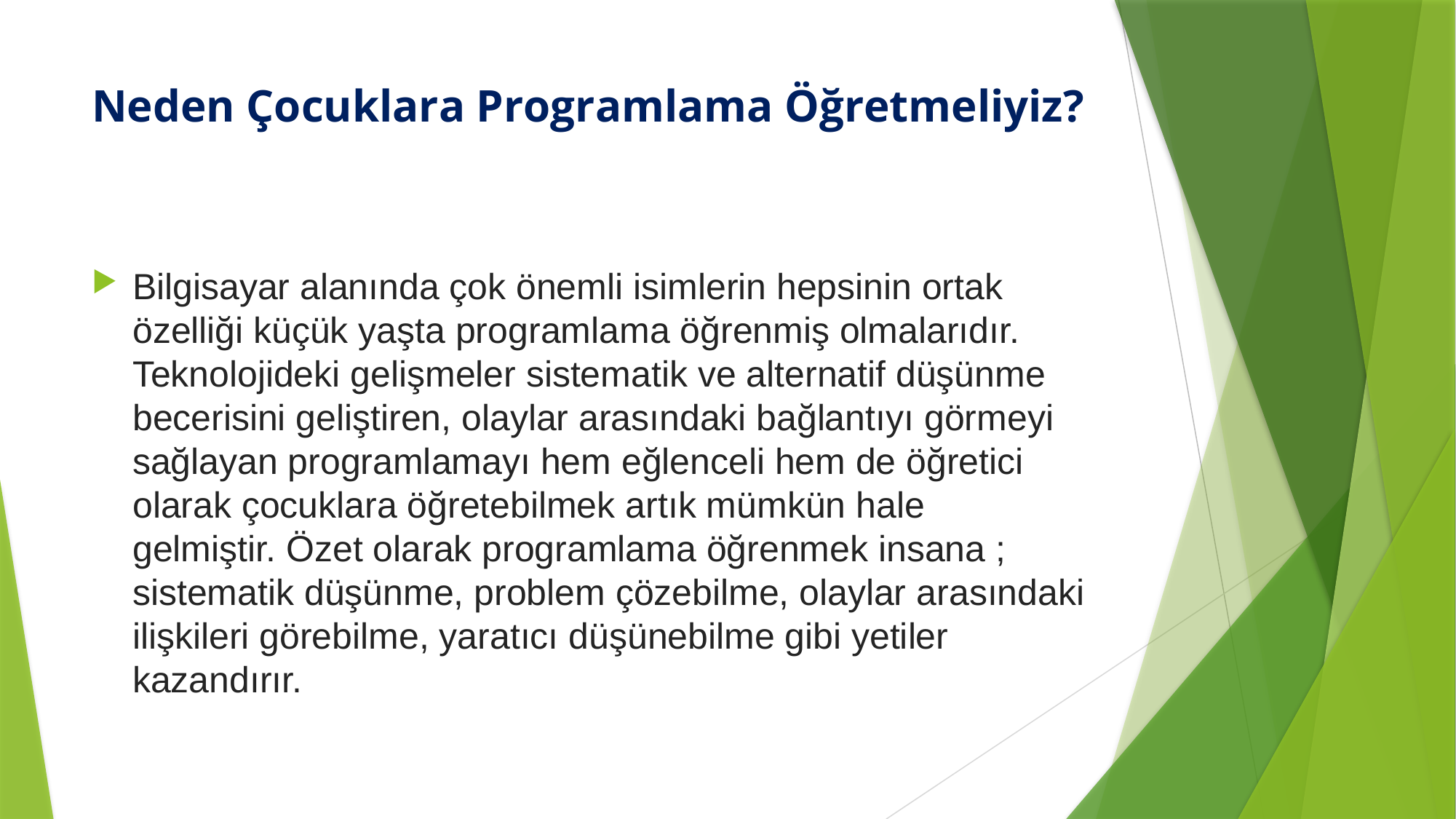

# Neden Çocuklara Programlama Öğretmeliyiz?
Bilgisayar alanında çok önemli isimlerin hepsinin ortak özelliği küçük yaşta programlama öğrenmiş olmalarıdır. Teknolojideki gelişmeler sistematik ve alternatif düşünme becerisini geliştiren, olaylar arasındaki bağlantıyı görmeyi sağlayan programlamayı hem eğlenceli hem de öğretici olarak çocuklara öğretebilmek artık mümkün hale gelmiştir. Özet olarak programlama öğrenmek insana ; sistematik düşünme, problem çözebilme, olaylar arasındaki ilişkileri görebilme, yaratıcı düşünebilme gibi yetiler kazandırır.